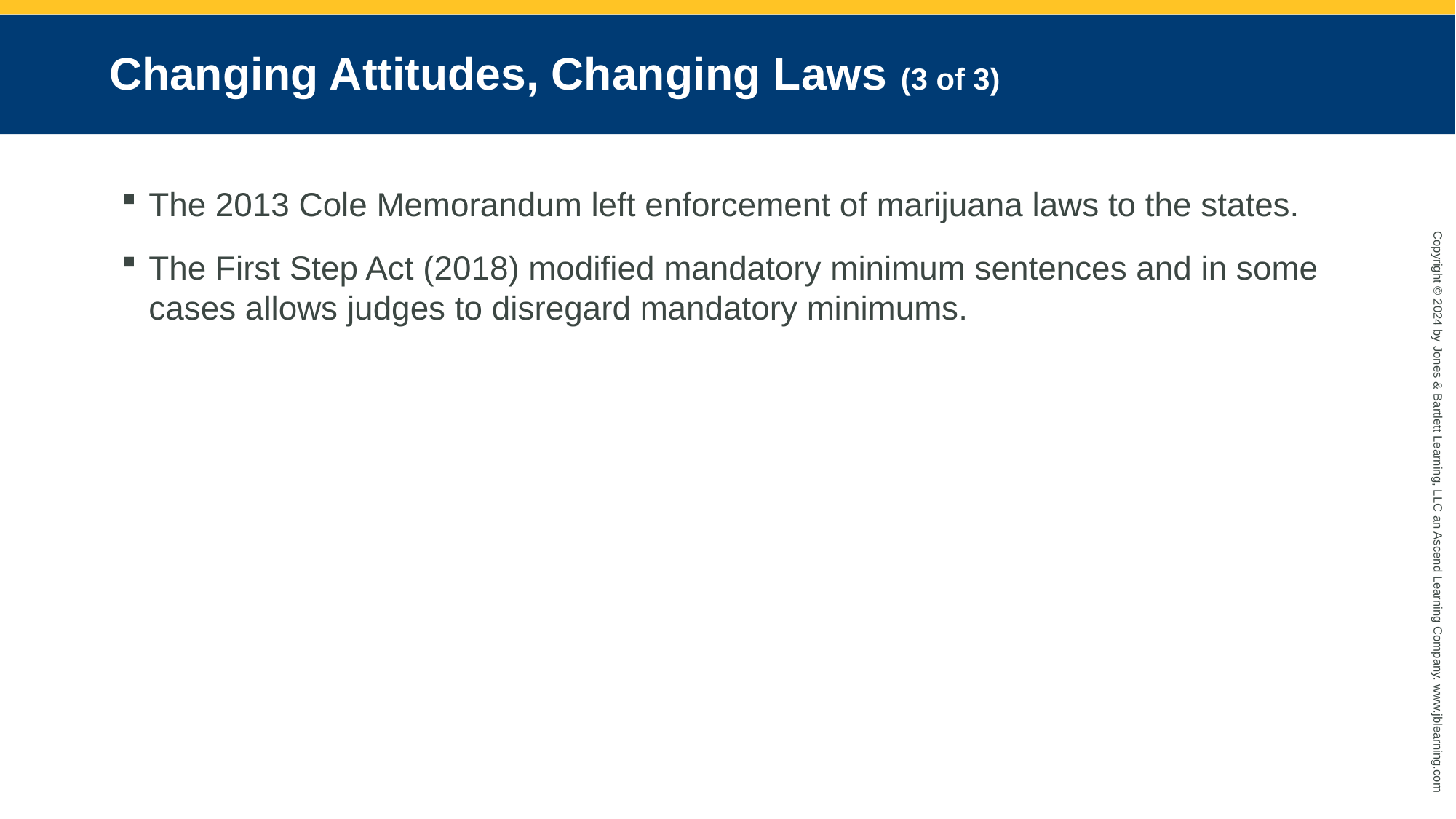

# Changing Attitudes, Changing Laws (3 of 3)
The 2013 Cole Memorandum left enforcement of marijuana laws to the states.
The First Step Act (2018) modified mandatory minimum sentences and in some cases allows judges to disregard mandatory minimums.